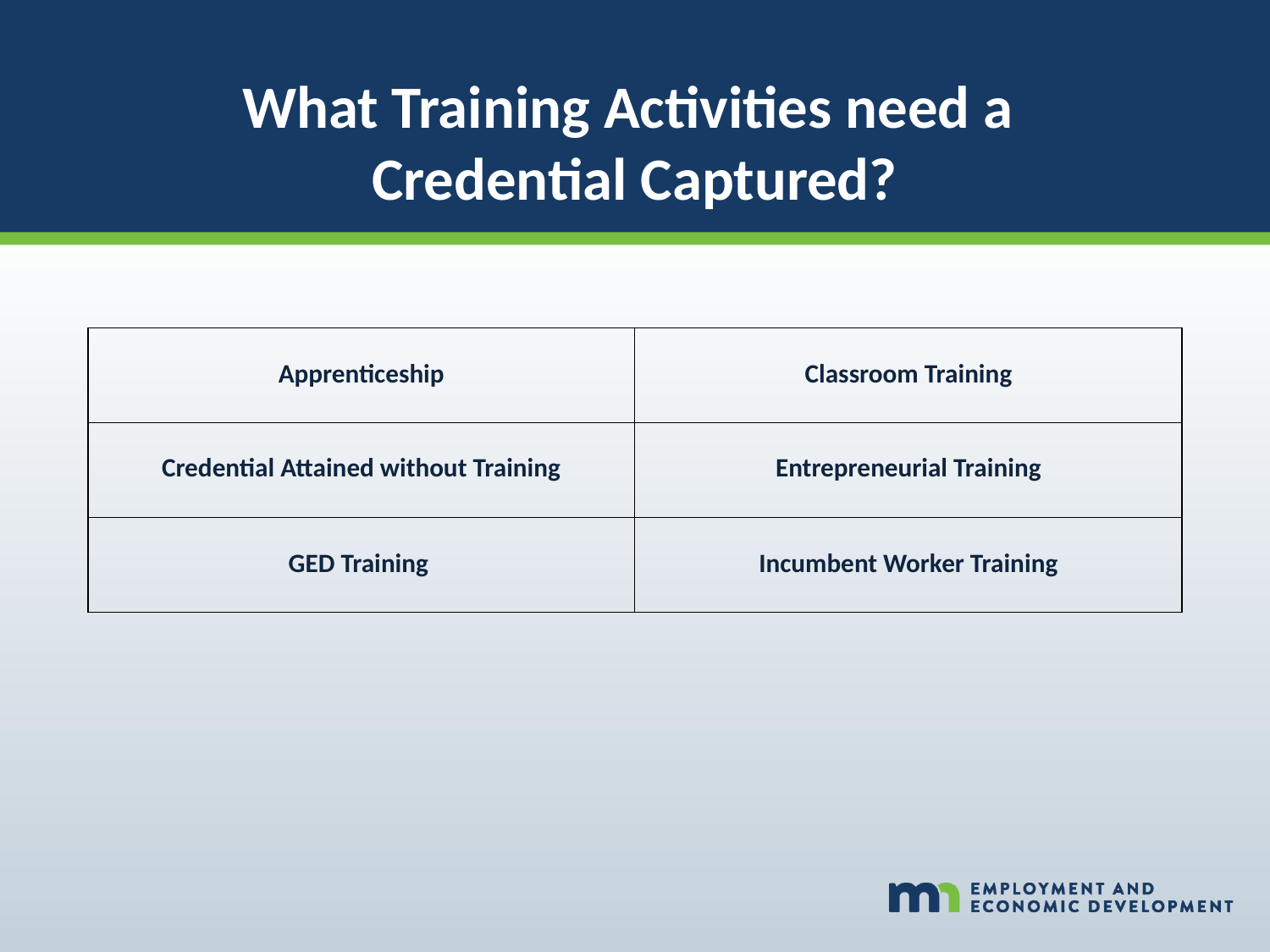

What Training Activities need a
Credential Captured?
| Apprenticeship | Classroom Training |
| --- | --- |
| Credential Attained without Training | Entrepreneurial Training |
| GED Training | Incumbent Worker Training |